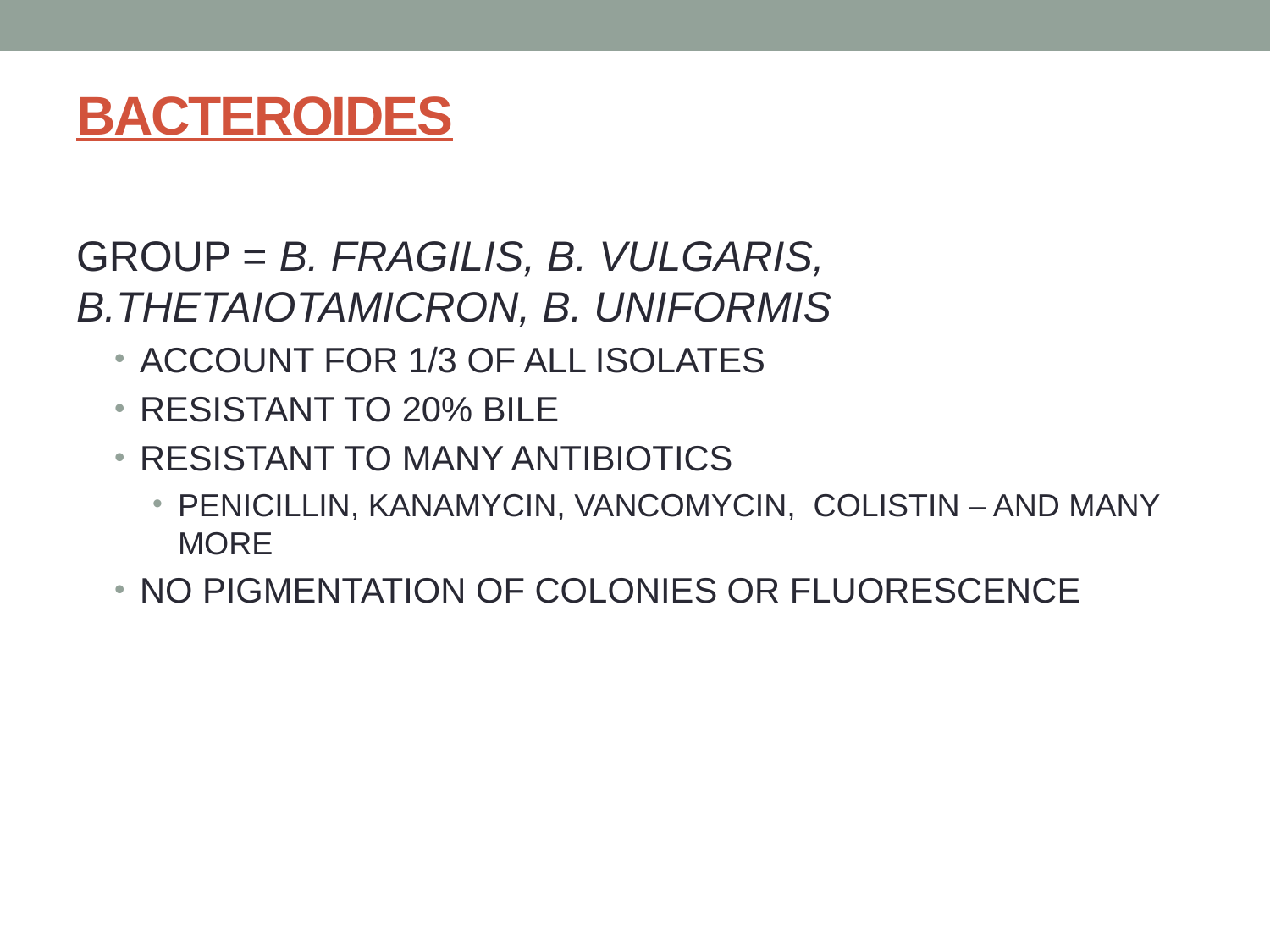

# BACTEROIDES
GROUP = B. FRAGILIS, B. VULGARIS, B.THETAIOTAMICRON, B. UNIFORMIS
ACCOUNT FOR 1/3 OF ALL ISOLATES
RESISTANT TO 20% BILE
RESISTANT TO MANY ANTIBIOTICS
PENICILLIN, KANAMYCIN, VANCOMYCIN,  COLISTIN – AND MANY MORE
NO PIGMENTATION OF COLONIES OR FLUORESCENCE